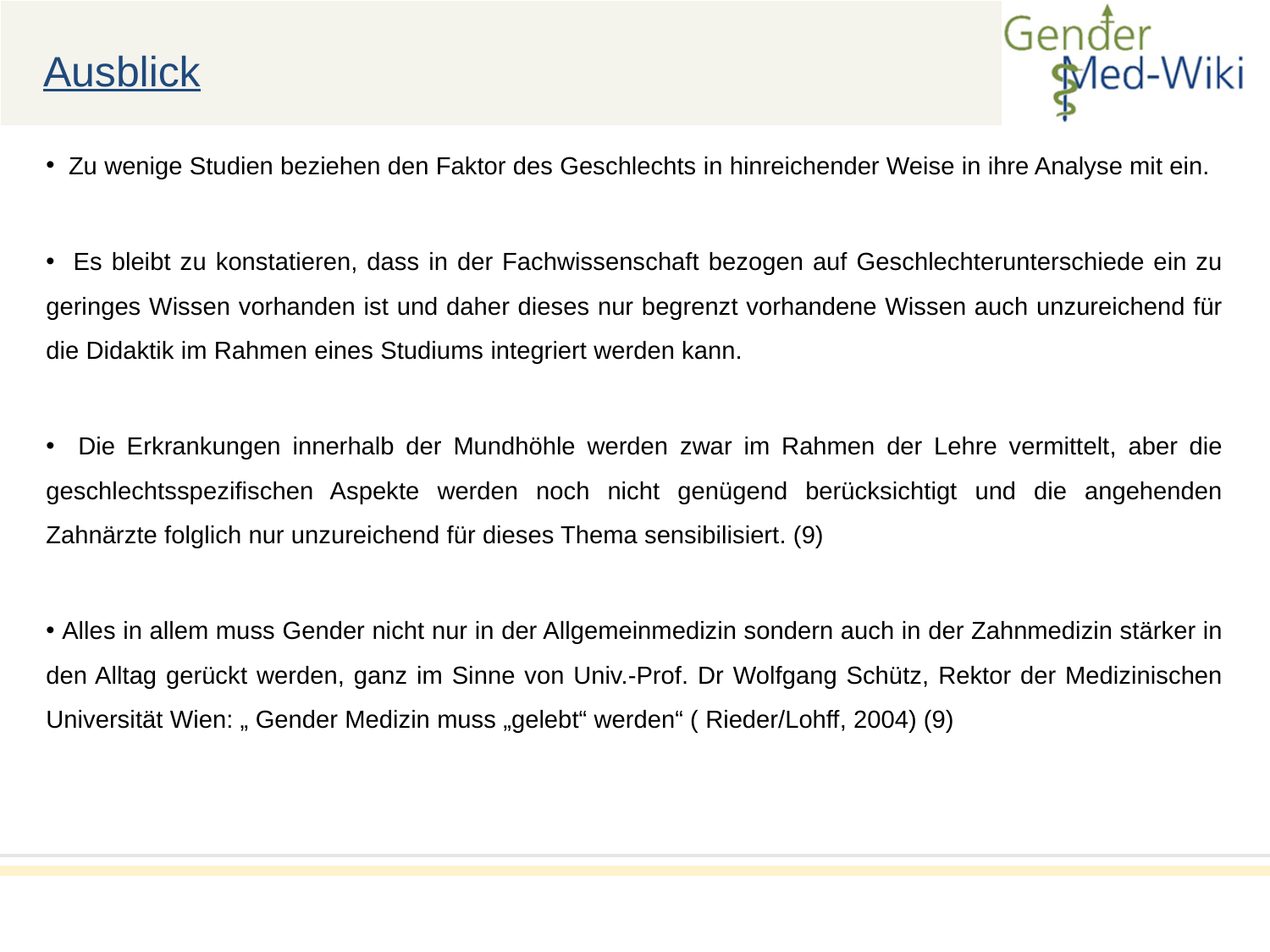

Ausblick
  Zu wenige Studien beziehen den Faktor des Geschlechts in hinreichender Weise in ihre Analyse mit ein.

  Es bleibt zu konstatieren, dass in der Fachwissenschaft bezogen auf Geschlechterunterschiede ein zu geringes Wissen vorhanden ist und daher dieses nur begrenzt vorhandene Wissen auch unzureichend für die Didaktik im Rahmen eines Studiums integriert werden kann.

  Die Erkrankungen innerhalb der Mundhöhle werden zwar im Rahmen der Lehre vermittelt, aber die geschlechtsspezifischen Aspekte werden noch nicht genügend berücksichtigt und die angehenden Zahnärzte folglich nur unzureichend für dieses Thema sensibilisiert. (9)

 Alles in allem muss Gender nicht nur in der Allgemeinmedizin sondern auch in der Zahnmedizin stärker in den Alltag gerückt werden, ganz im Sinne von Univ.-Prof. Dr Wolfgang Schütz, Rektor der Medizinischen Universität Wien: „ Gender Medizin muss „gelebt“ werden“ ( Rieder/Lohff, 2004) (9)